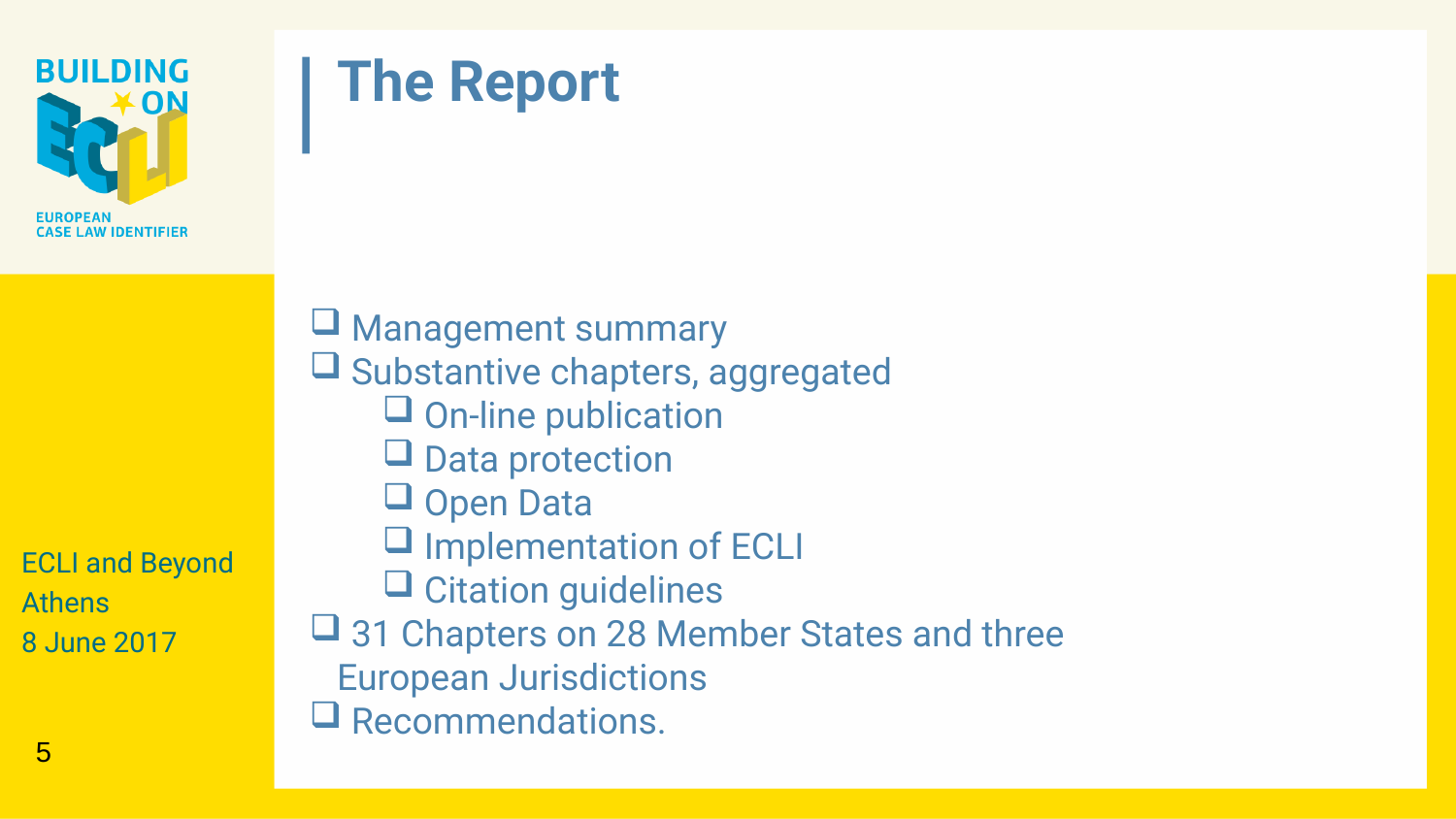

The Report

 Management summary
 Substantive chapters, aggregated
 On-line publication
 Data protection
 Open Data
 Implementation of ECLI
 Citation guidelines
 31 Chapters on 28 Member States and three European Jurisdictions
 Recommendations.
ECLI and Beyond
Athens
8 June 2017
5